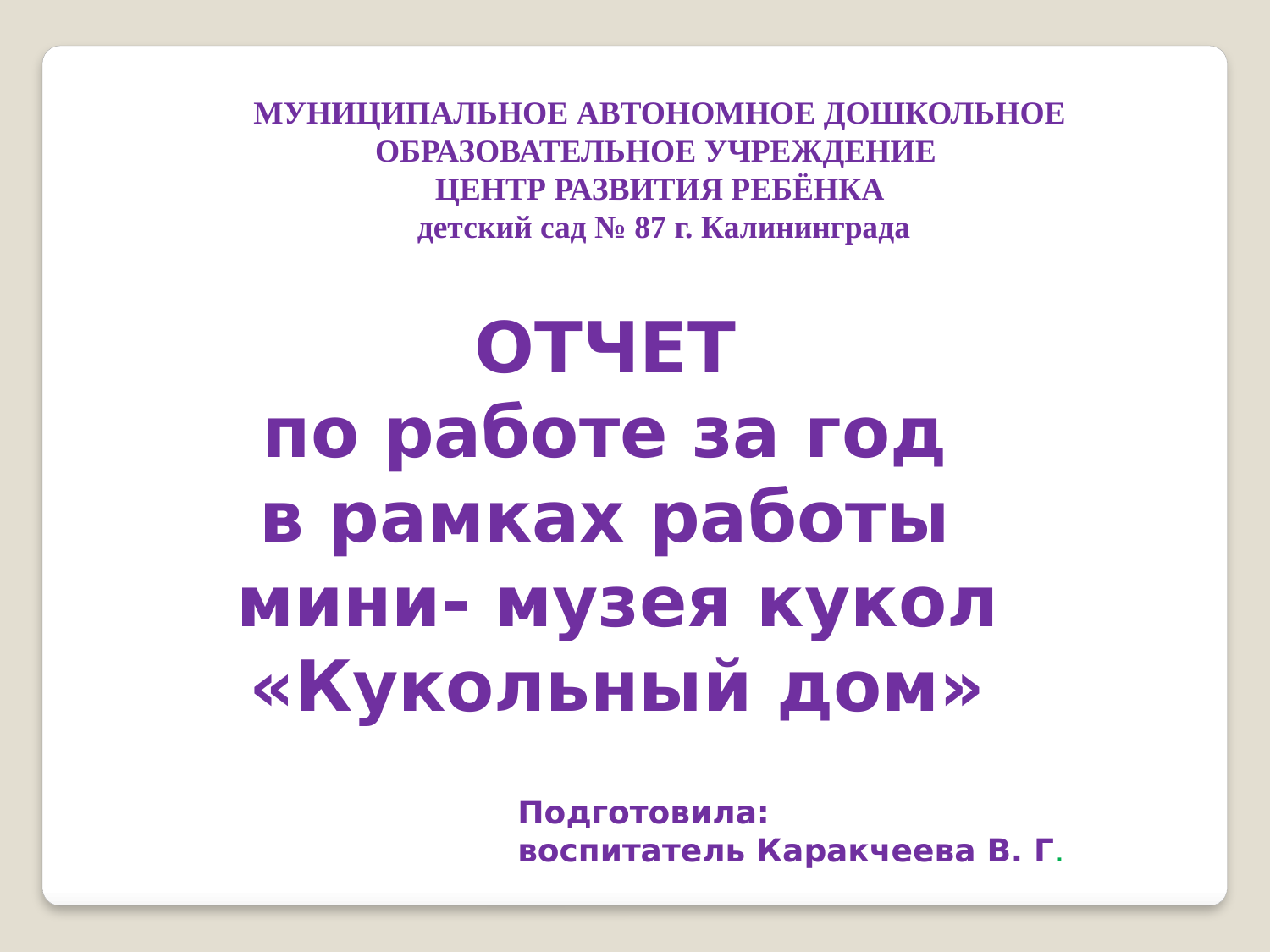

МУНИЦИПАЛЬНОЕ АВТОНОМНОЕ ДОШКОЛЬНОЕ ОБРАЗОВАТЕЛЬНОЕ УЧРЕЖДЕНИЕ
ЦЕНТР РАЗВИТИЯ РЕБЁНКА
 детский сад № 87 г. Калининграда
ОТЧЕТ
по работе за год
в рамках работы
мини- музея кукол «Кукольный дом»
Подготовила:
воспитатель Каракчеева В. Г.